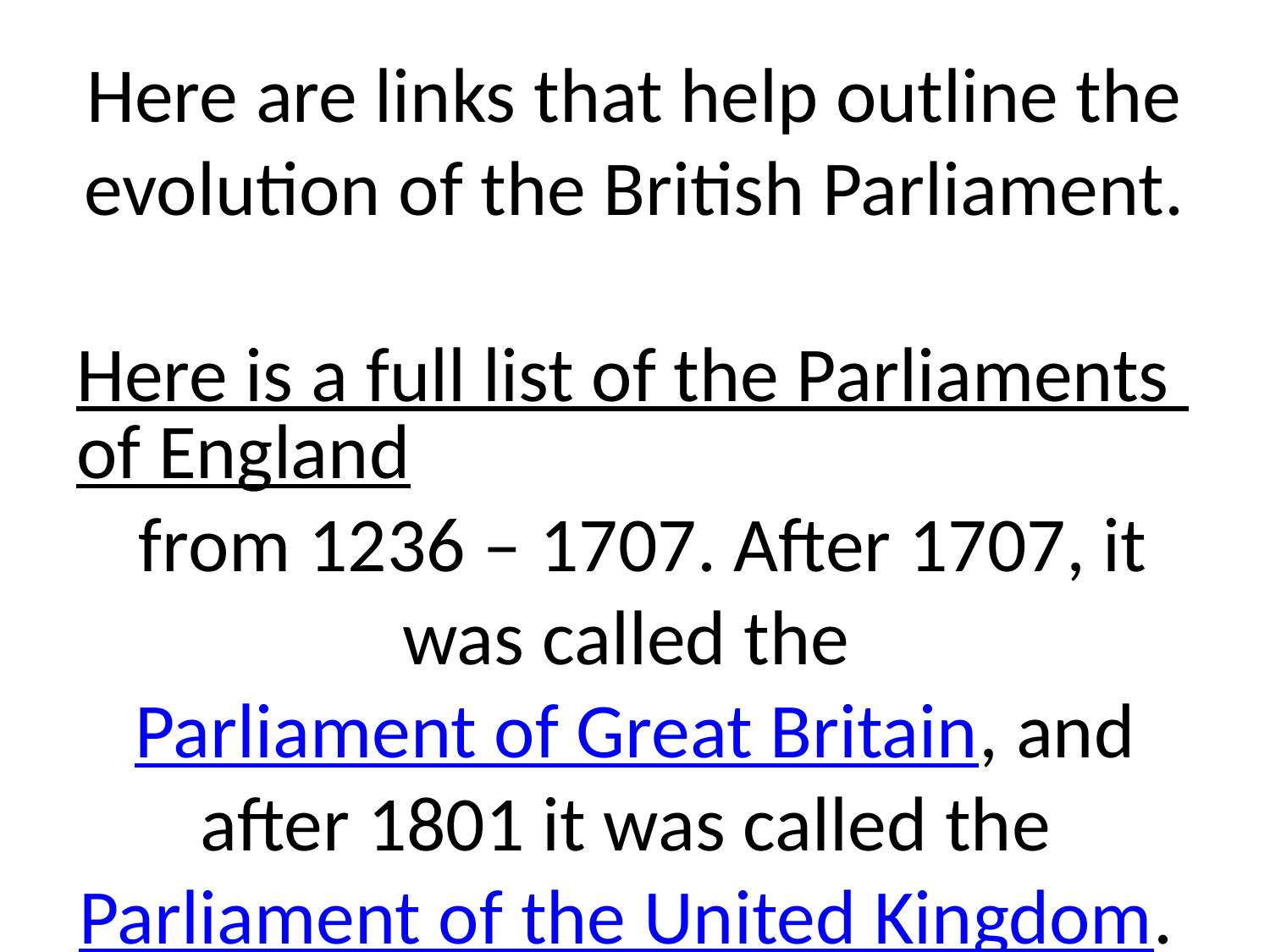

# Here are links that help outline the evolution of the British Parliament. Here is a full list of the Parliaments of England from 1236 – 1707. After 1707, it was called the Parliament of Great Britain, and after 1801 it was called the Parliament of the United Kingdom.